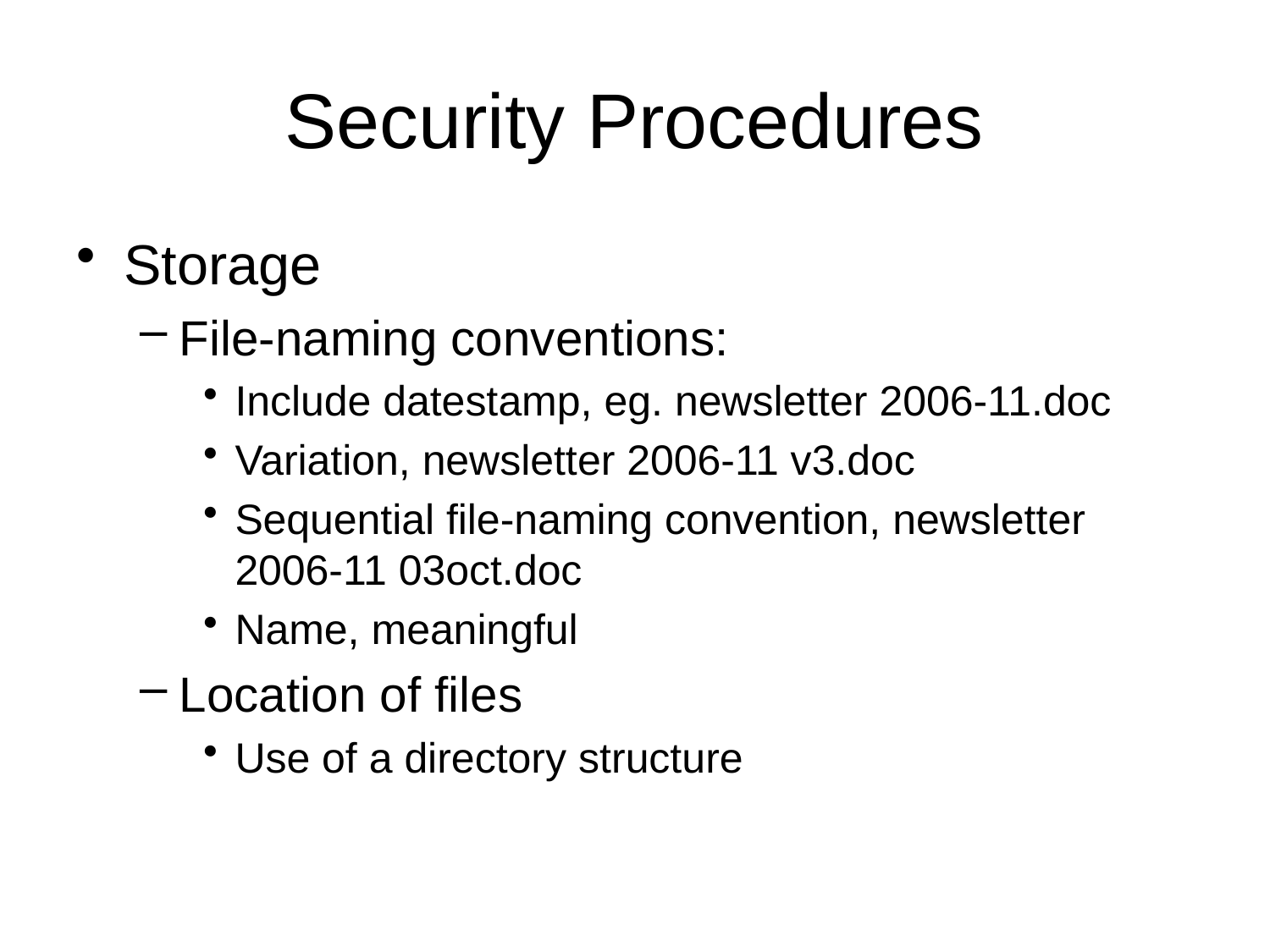

# Security Procedures
Storage
File-naming conventions:
Include datestamp, eg. newsletter 2006-11.doc
Variation, newsletter 2006-11 v3.doc
Sequential file-naming convention, newsletter 2006-11 03oct.doc
Name, meaningful
Location of files
Use of a directory structure